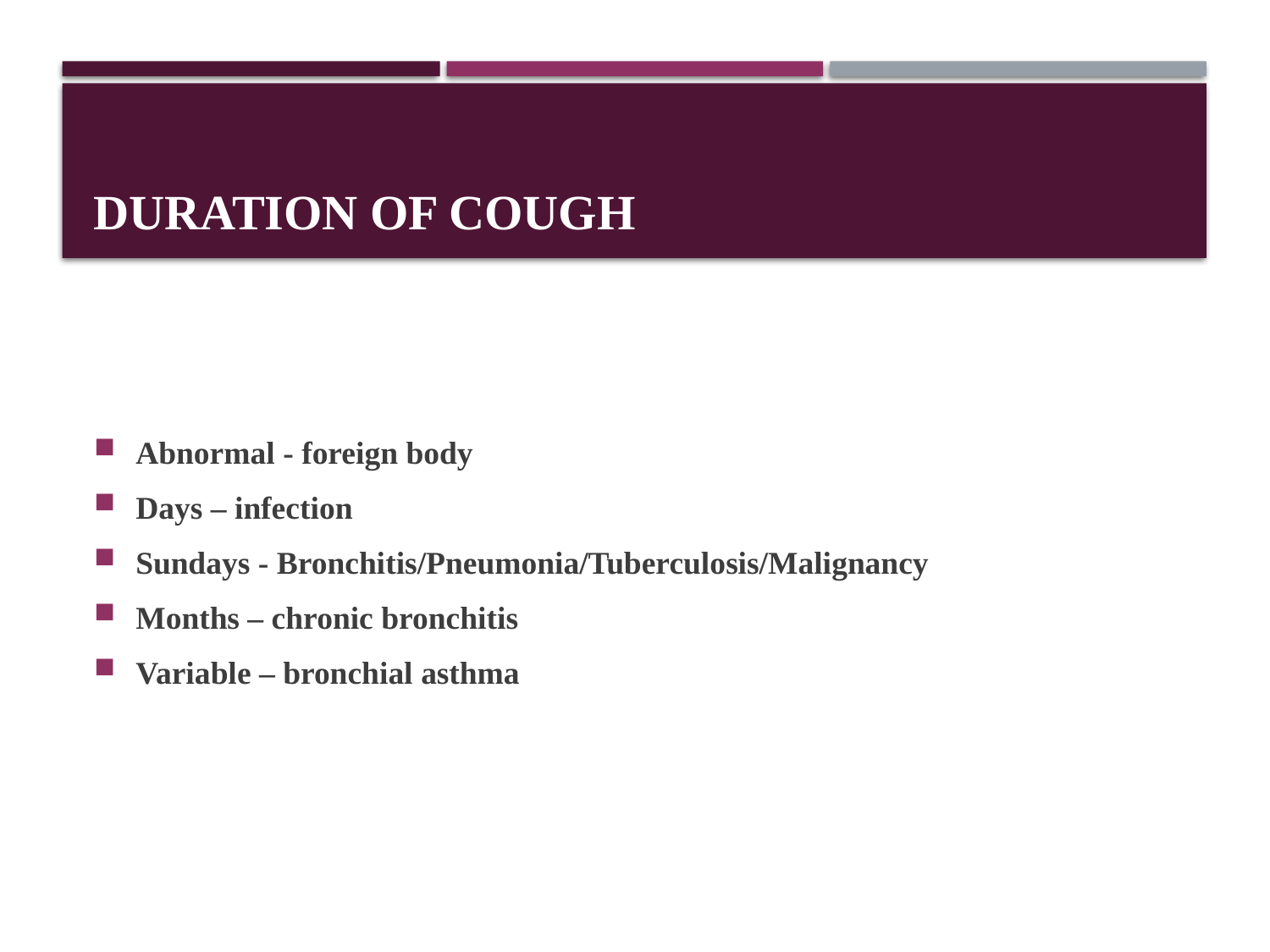

# DURATION OF COUGH
Abnormal - foreign body
Days – infection
Sundays - Bronchitis/Pneumonia/Tuberculosis/Malignancy
Months – chronic bronchitis
Variable – bronchial asthma